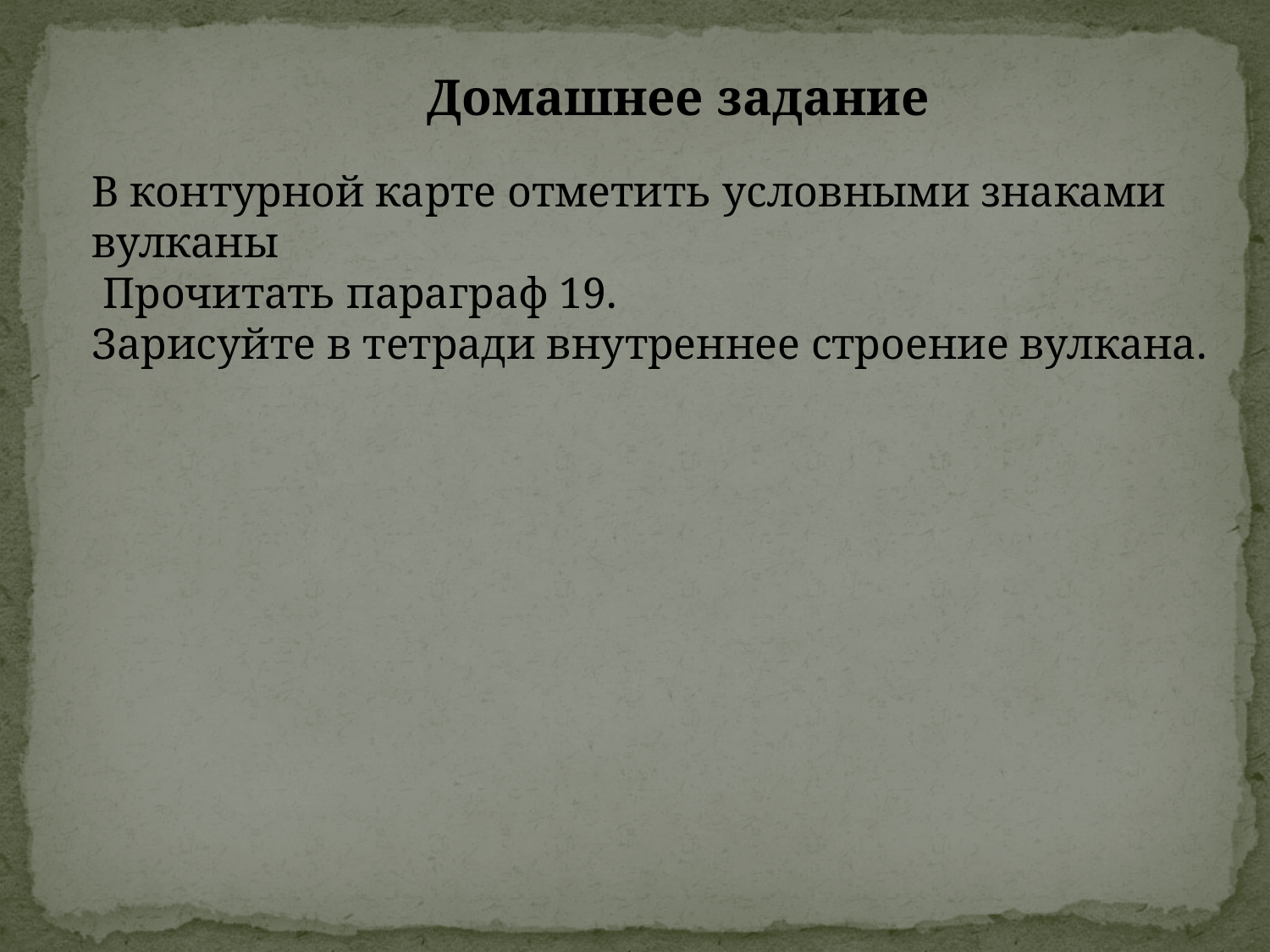

Домашнее задание
В контурной карте отметить условными знаками вулканы
 Прочитать параграф 19.
Зарисуйте в тетради внутреннее строение вулкана.